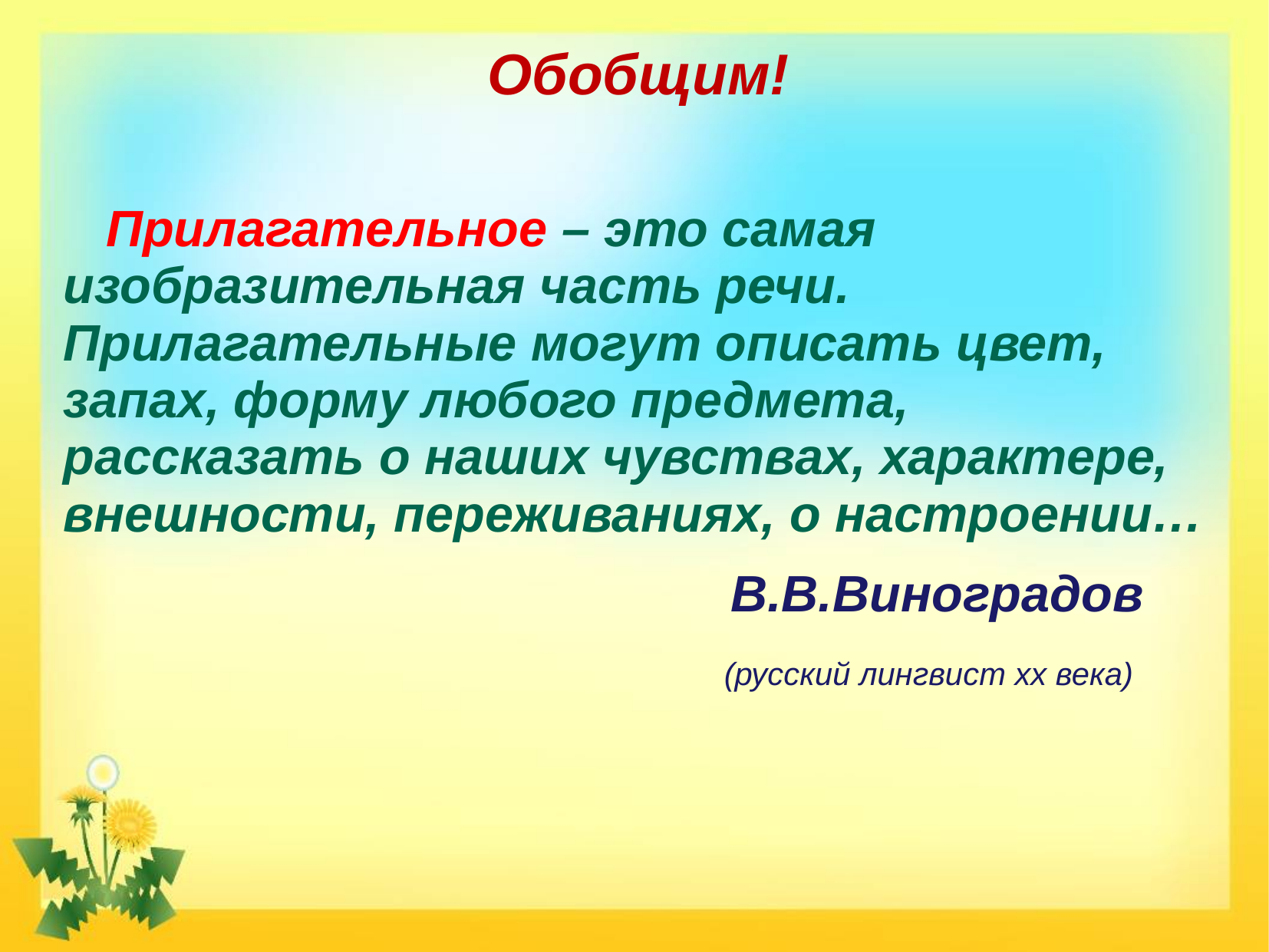

# Обобщим!

   Прилагательное – это самая изобразительная часть речи. Прилагательные могут описать цвет, запах, форму любого предмета, рассказать о наших чувствах, характере, внешности, переживаниях, о настроении…
                                               В.В.Виноградов
                                                     (русский лингвист хх века)